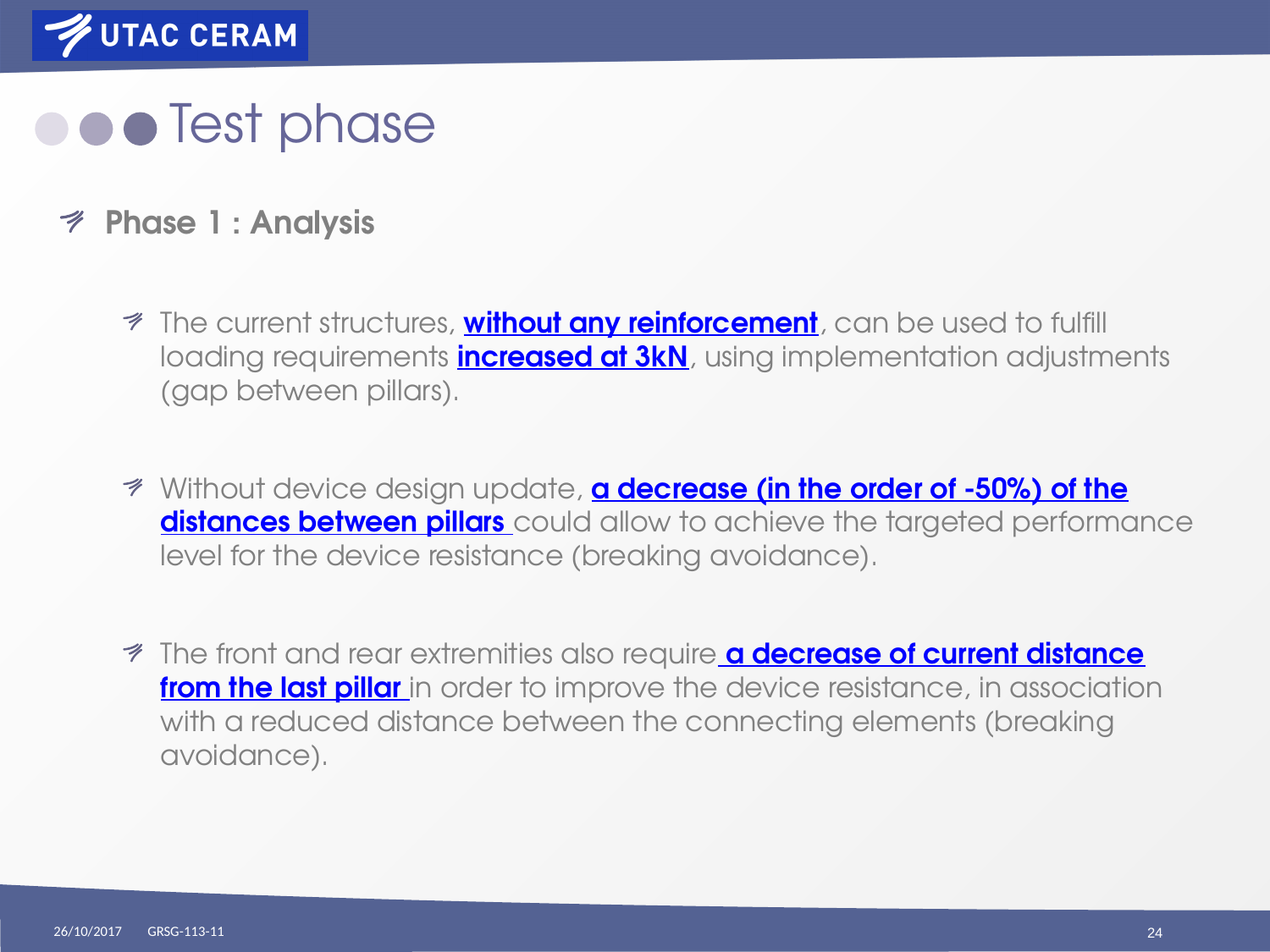

# Test phase
Phase 1 : Analysis

The current structures, without any reinforcement, can be used to fulfill loading requirements increased at 3kN, using implementation adjustments (gap between pillars).

Without device design update, a decrease (in the order of -50%) of the distances between pillars could allow to achieve the targeted performance level for the device resistance (breaking avoidance).

The front and rear extremities also require a decrease of current distance from the last pillar in order to improve the device resistance, in association with a reduced distance between the connecting elements (breaking avoidance).
26/10/2017
GRSG-113-11